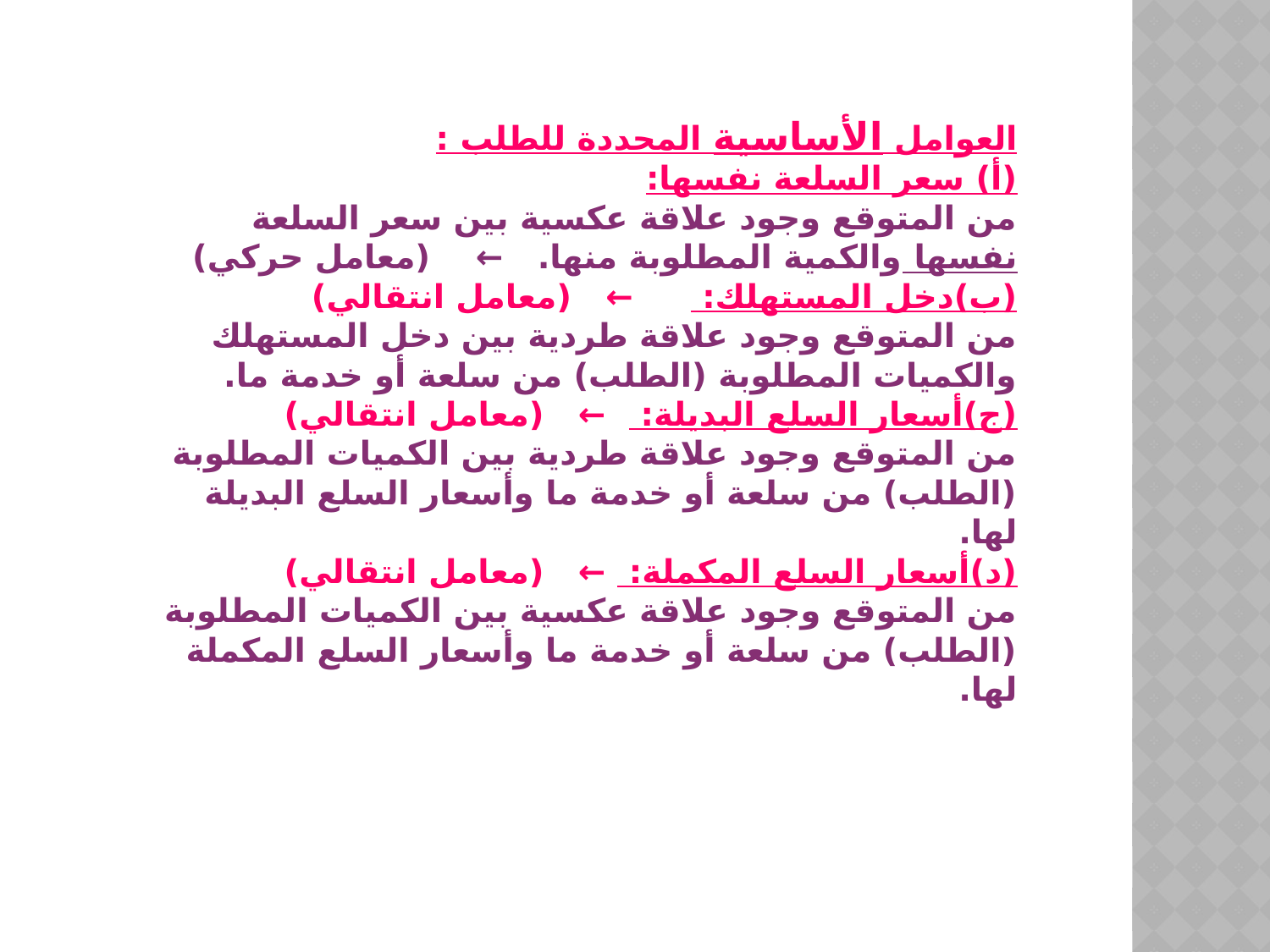

# العوامل الأساسية المحددة للطلب : (أ) سعر السلعة نفسها: من المتوقع وجود علاقة عكسية بين سعر السلعة نفسها والكمية المطلوبة منها.   ←    (معامل حركي) (ب)دخل المستهلك:      ←   (معامل انتقالي) من المتوقع وجود علاقة طردية بين دخل المستهلك والكميات المطلوبة (الطلب) من سلعة أو خدمة ما. (ج)أسعار السلع البديلة:   ←   (معامل انتقالي) من المتوقع وجود علاقة طردية بين الكميات المطلوبة (الطلب) من سلعة أو خدمة ما وأسعار السلع البديلة لها. (د)أسعار السلع المكملة:  ←   (معامل انتقالي) من المتوقع وجود علاقة عكسية بين الكميات المطلوبة (الطلب) من سلعة أو خدمة ما وأسعار السلع المكملة لها.